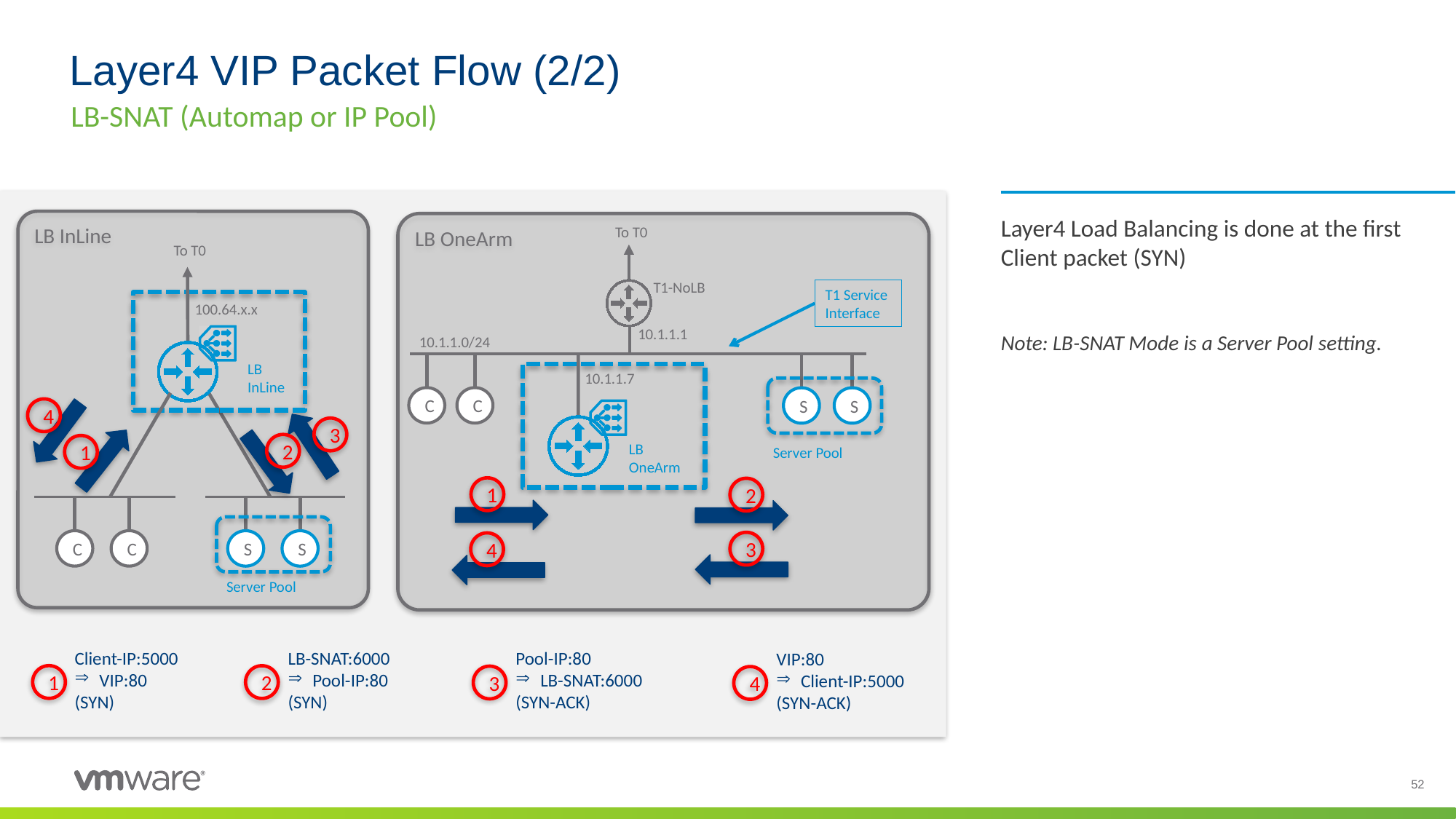

# Layer4 VIP Packet Flow (2/2)
LB-SNAT (Automap or IP Pool)
Layer4 Load Balancing is done at the first Client packet (SYN)

Note: LB-SNAT Mode is a Server Pool setting.

LB InLine
LB OneArm
To T0
To T0
T1-NoLB

T1 Service
Interface

100.64.x.x
10.1.1.1

10.1.1.0/24
LB
InLine
10.1.1.7

C
C
S
S
4

3

LB OneArm
2
1
Server Pool

1
2

C
C
S
S
3
4

Server Pool
Client-IP:5000
 VIP:80
(SYN)
LB-SNAT:6000
 Pool-IP:80
(SYN)
Pool-IP:80
 LB-SNAT:6000
(SYN-ACK)
VIP:80
 Client-IP:5000
(SYN-ACK)
1
2
3
4